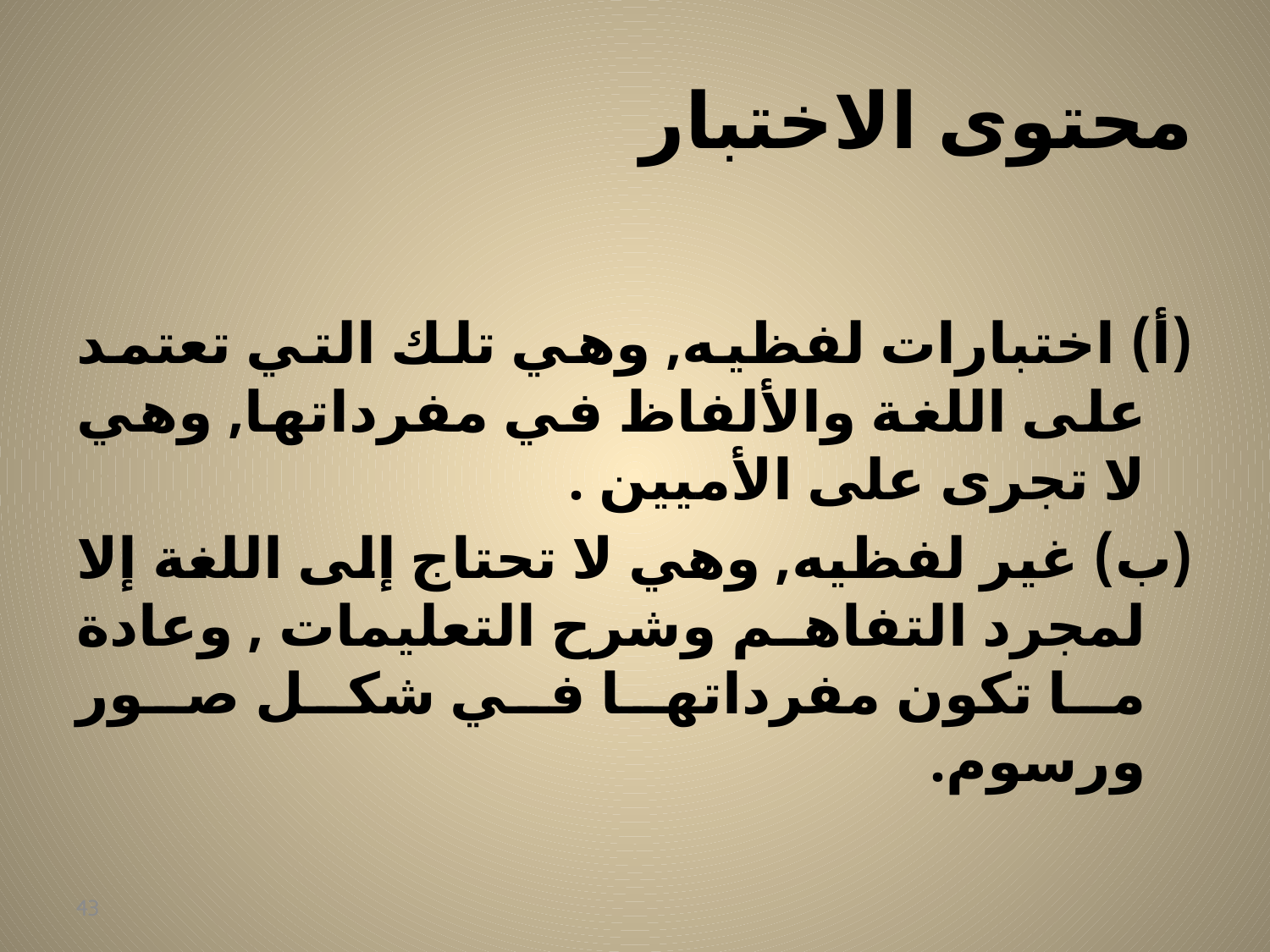

# محتوى الاختبار

(أ) اختبارات لفظيه, وهي تلك التي تعتمد على اللغة والألفاظ في مفرداتها, وهي لا تجرى على الأميين .
(ب) غير لفظيه, وهي لا تحتاج إلى اللغة إلا لمجرد التفاهم وشرح التعليمات , وعادة ما تكون مفرداتها في شكل صور ورسوم.

43